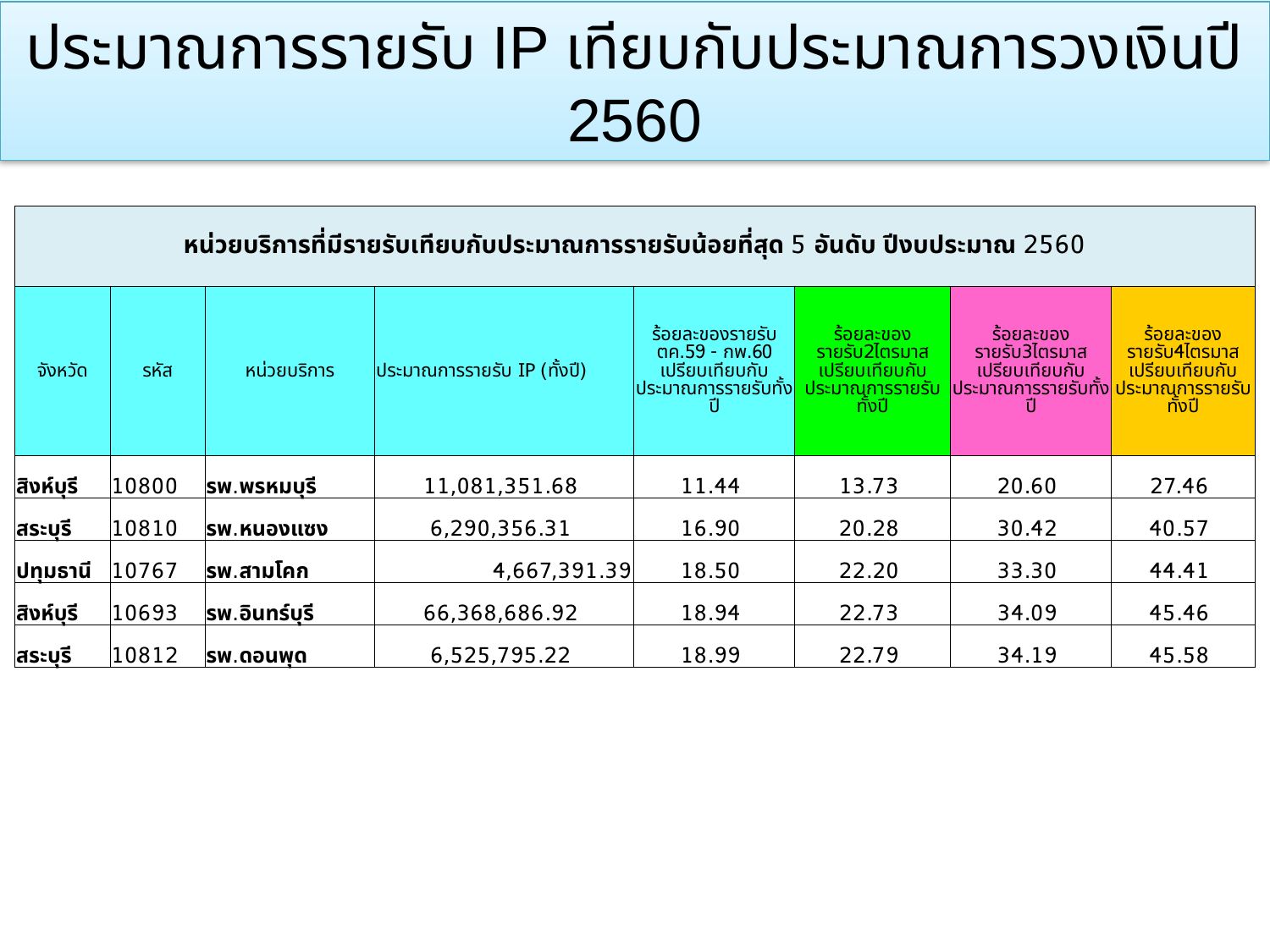

# ประมาณการรายรับ IP เทียบกับประมาณการวงเงินปี 2560
| หน่วยบริการที่มีรายรับเทียบกับประมาณการรายรับน้อยที่สุด 5 อันดับ ปีงบประมาณ 2560 |  |  |  |  |  |  |  |
| --- | --- | --- | --- | --- | --- | --- | --- |
| จังหวัด | รหัส | หน่วยบริการ | ประมาณการรายรับ IP (ทั้งปี) | ร้อยละของรายรับ ตค.59 - กพ.60 เปรียบเทียบกับประมาณการรายรับทั้งปี | ร้อยละของรายรับ2ไตรมาสเปรียบเทียบกับประมาณการรายรับทั้งปี | ร้อยละของรายรับ3ไตรมาสเปรียบเทียบกับประมาณการรายรับทั้งปี | ร้อยละของรายรับ4ไตรมาสเปรียบเทียบกับประมาณการรายรับทั้งปี |
| สิงห์บุรี | 10800 | รพ.พรหมบุรี | 11,081,351.68 | 11.44 | 13.73 | 20.60 | 27.46 |
| สระบุรี | 10810 | รพ.หนองแซง | 6,290,356.31 | 16.90 | 20.28 | 30.42 | 40.57 |
| ปทุมธานี | 10767 | รพ.สามโคก | 4,667,391.39 | 18.50 | 22.20 | 33.30 | 44.41 |
| สิงห์บุรี | 10693 | รพ.อินทร์บุรี | 66,368,686.92 | 18.94 | 22.73 | 34.09 | 45.46 |
| สระบุรี | 10812 | รพ.ดอนพุด | 6,525,795.22 | 18.99 | 22.79 | 34.19 | 45.58 |